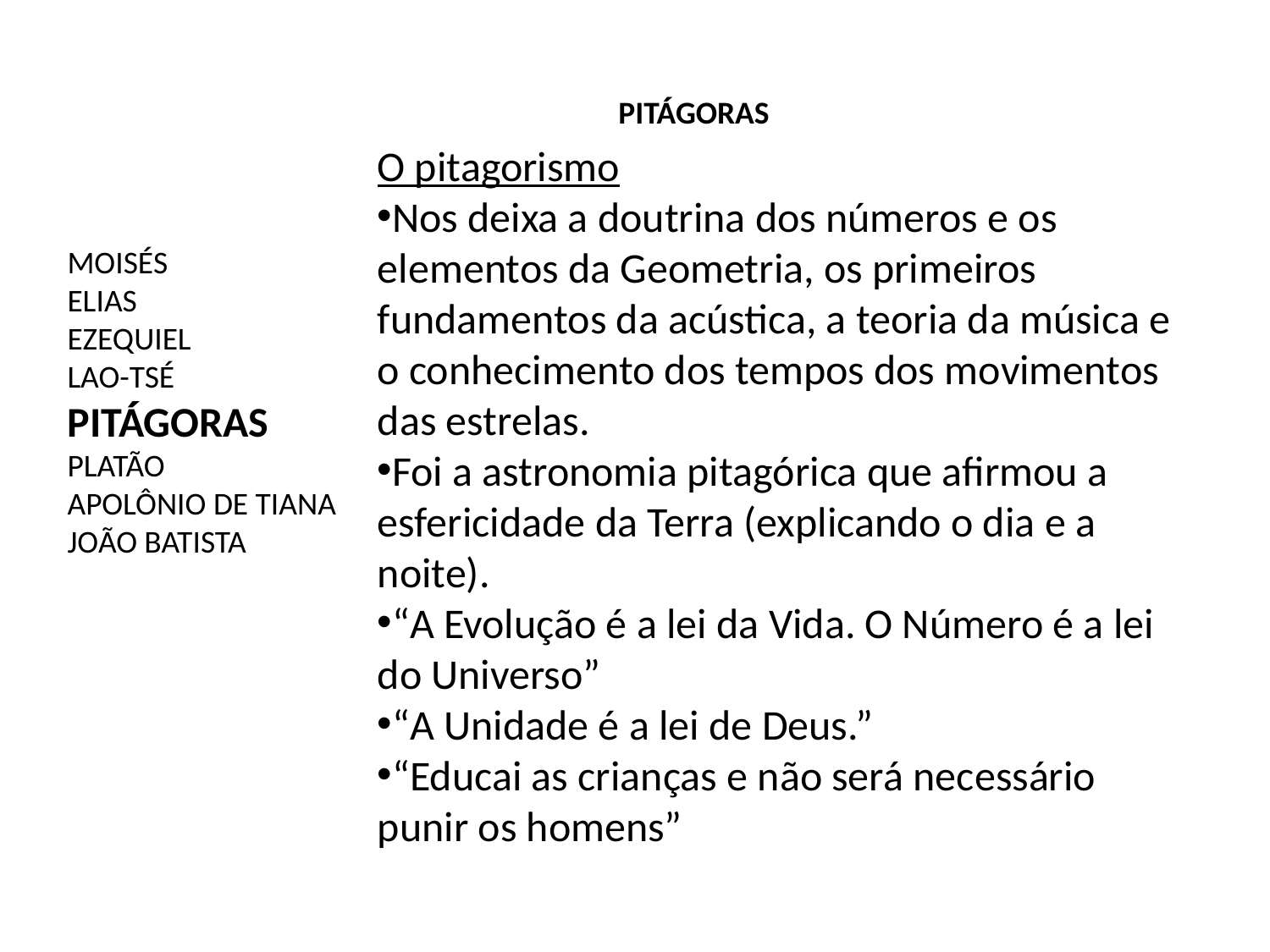

PITÁGORAS
O pitagorismo
Nos deixa a doutrina dos números e os elementos da Geometria, os primeiros fundamentos da acústica, a teoria da música e o conhecimento dos tempos dos movimentos das estrelas.
Foi a astronomia pitagórica que afirmou a esfericidade da Terra (explicando o dia e a noite).
“A Evolução é a lei da Vida. O Número é a lei do Universo”
“A Unidade é a lei de Deus.”
“Educai as crianças e não será necessário punir os homens”
MOISÉS
ELIAS
EZEQUIEL
LAO-TSÉ
PITÁGORAS
PLATÃO
APOLÔNIO DE TIANA
JOÃO BATISTA